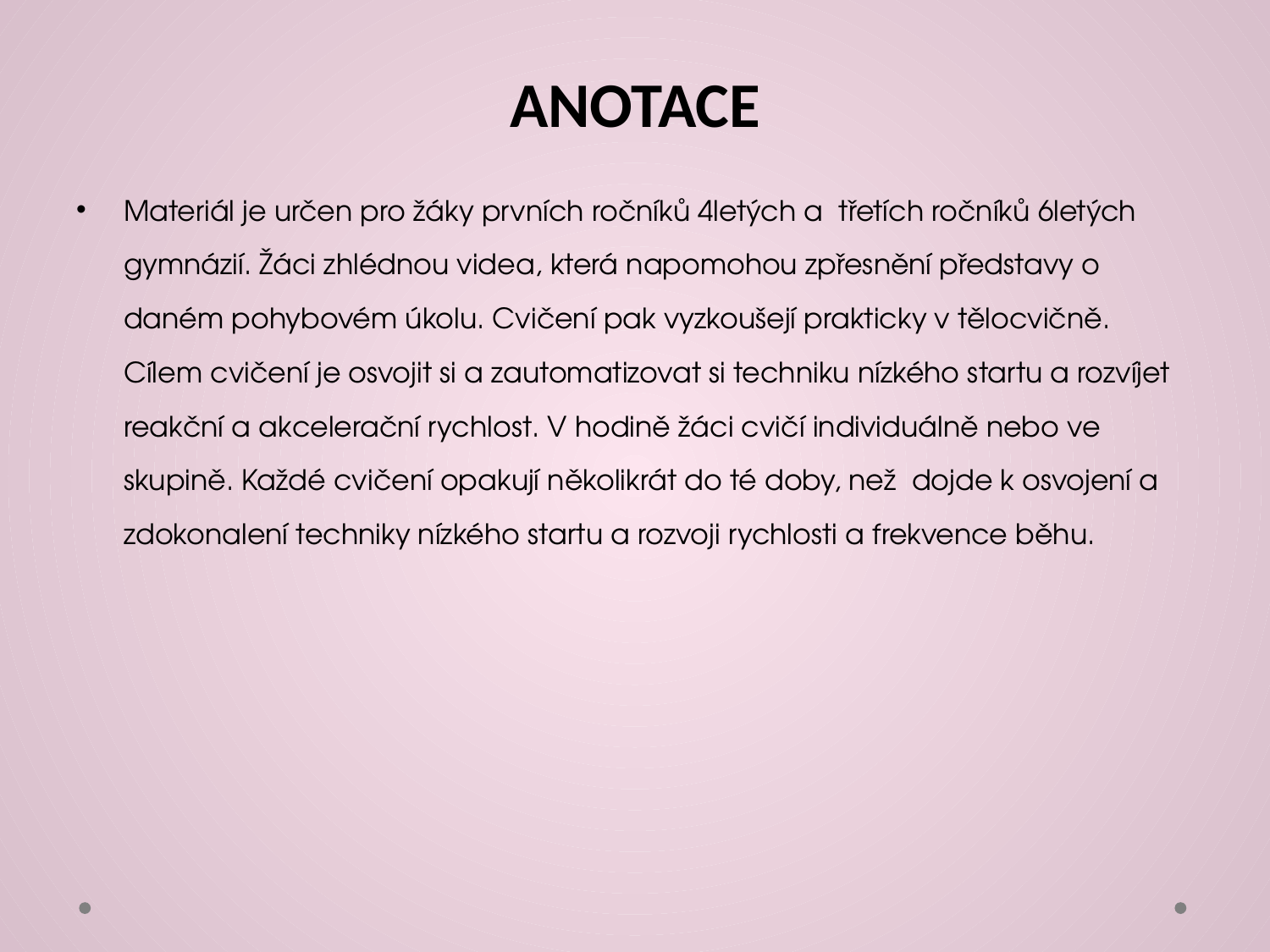

# ANOTACE
Materiál je určen pro žáky prvních ročníků 4letých a  třetích ročníků 6letých gymnázií. Žáci zhlédnou videa, která napomohou zpřesnění představy o daném pohybovém úkolu. Cvičení pak vyzkoušejí prakticky v tělocvičně. Cílem cvičení je osvojit si a zautomatizovat si techniku nízkého startu a rozvíjet reakční a akcelerační rychlost. V hodině žáci cvičí individuálně nebo ve skupině. Každé cvičení opakují několikrát do té doby, než  dojde k osvojení a zdokonalení techniky nízkého startu a rozvoji rychlosti a frekvence běhu.